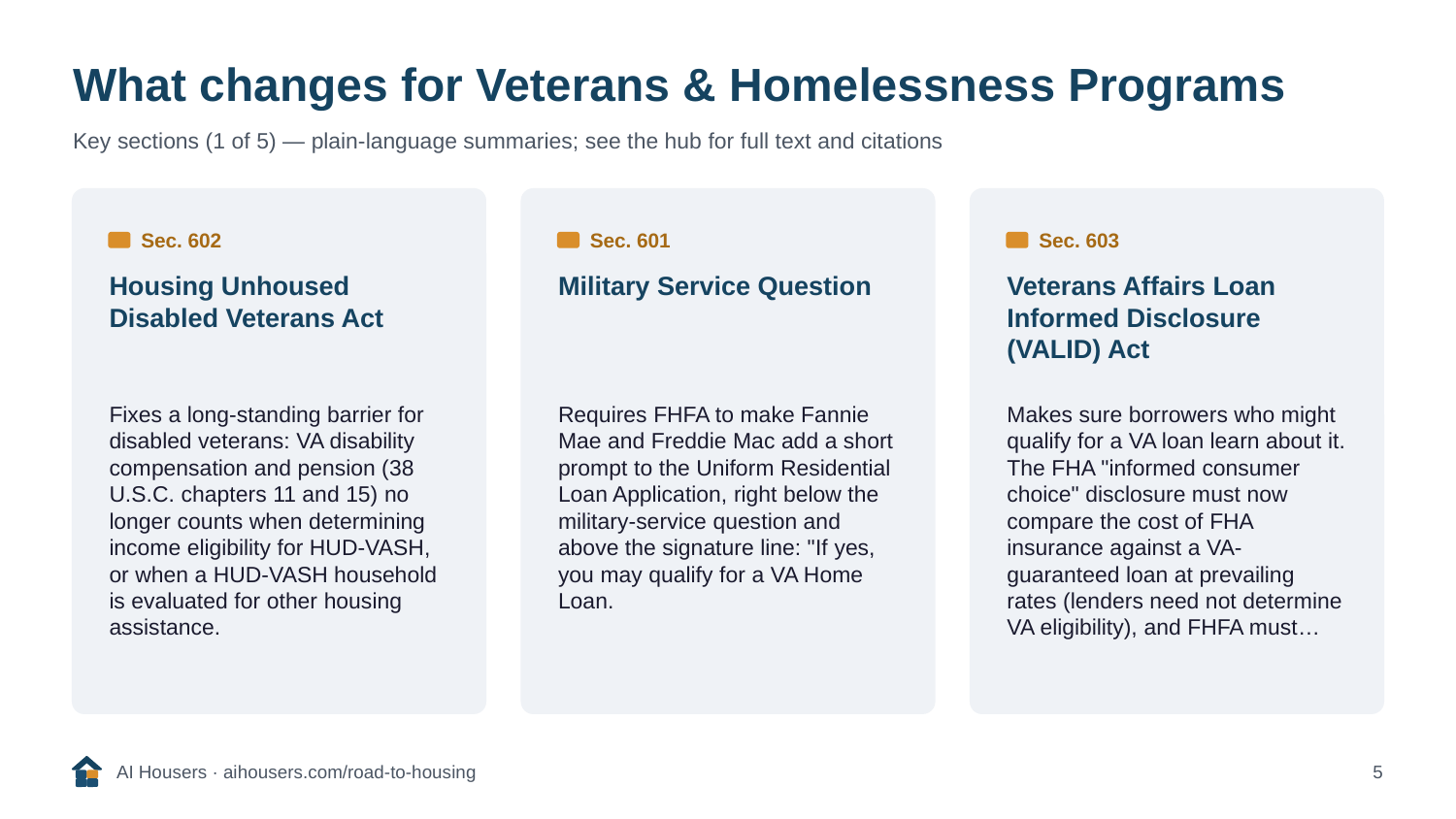

What changes for Veterans & Homelessness Programs
Key sections (1 of 5) — plain-language summaries; see the hub for full text and citations

Sec. 602
Sec. 601
Sec. 603

Housing Unhoused Disabled Veterans Act
Military Service Question
Veterans Affairs Loan Informed Disclosure (VALID) Act
Fixes a long-standing barrier for disabled veterans: VA disability compensation and pension (38 U.S.C. chapters 11 and 15) no longer counts when determining income eligibility for HUD-VASH, or when a HUD-VASH household is evaluated for other housing assistance.
Requires FHFA to make Fannie Mae and Freddie Mac add a short prompt to the Uniform Residential Loan Application, right below the military-service question and above the signature line: "If yes, you may qualify for a VA Home Loan.
Makes sure borrowers who might qualify for a VA loan learn about it. The FHA "informed consumer choice" disclosure must now compare the cost of FHA insurance against a VA-guaranteed loan at prevailing rates (lenders need not determine VA eligibility), and FHFA must…
AI Housers · aihousers.com/road-to-housing
5